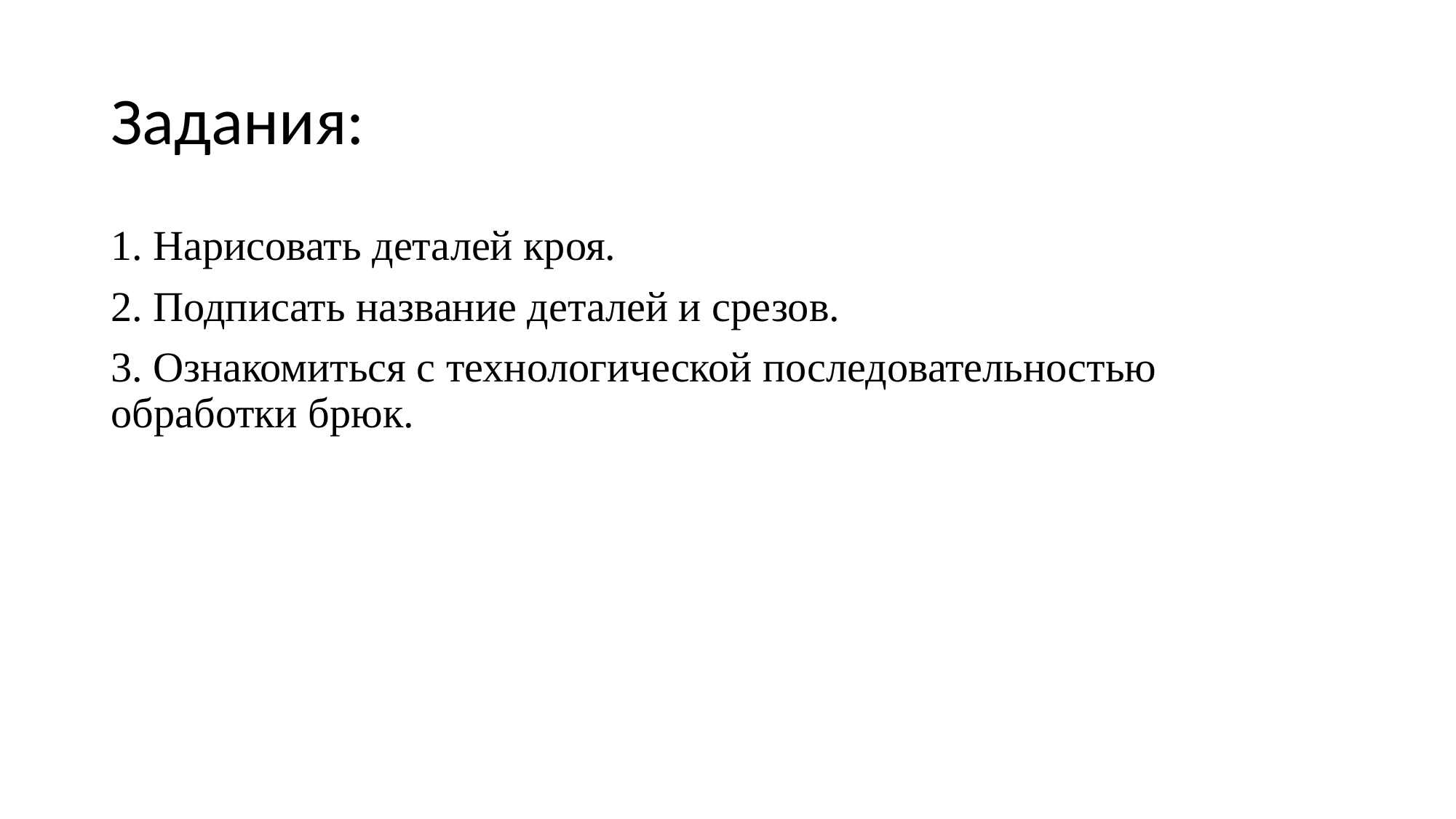

# Задания:
1. Нарисовать деталей кроя.
2. Подписать название деталей и срезов.
3. Ознакомиться с технологической последовательностью обработки брюк.